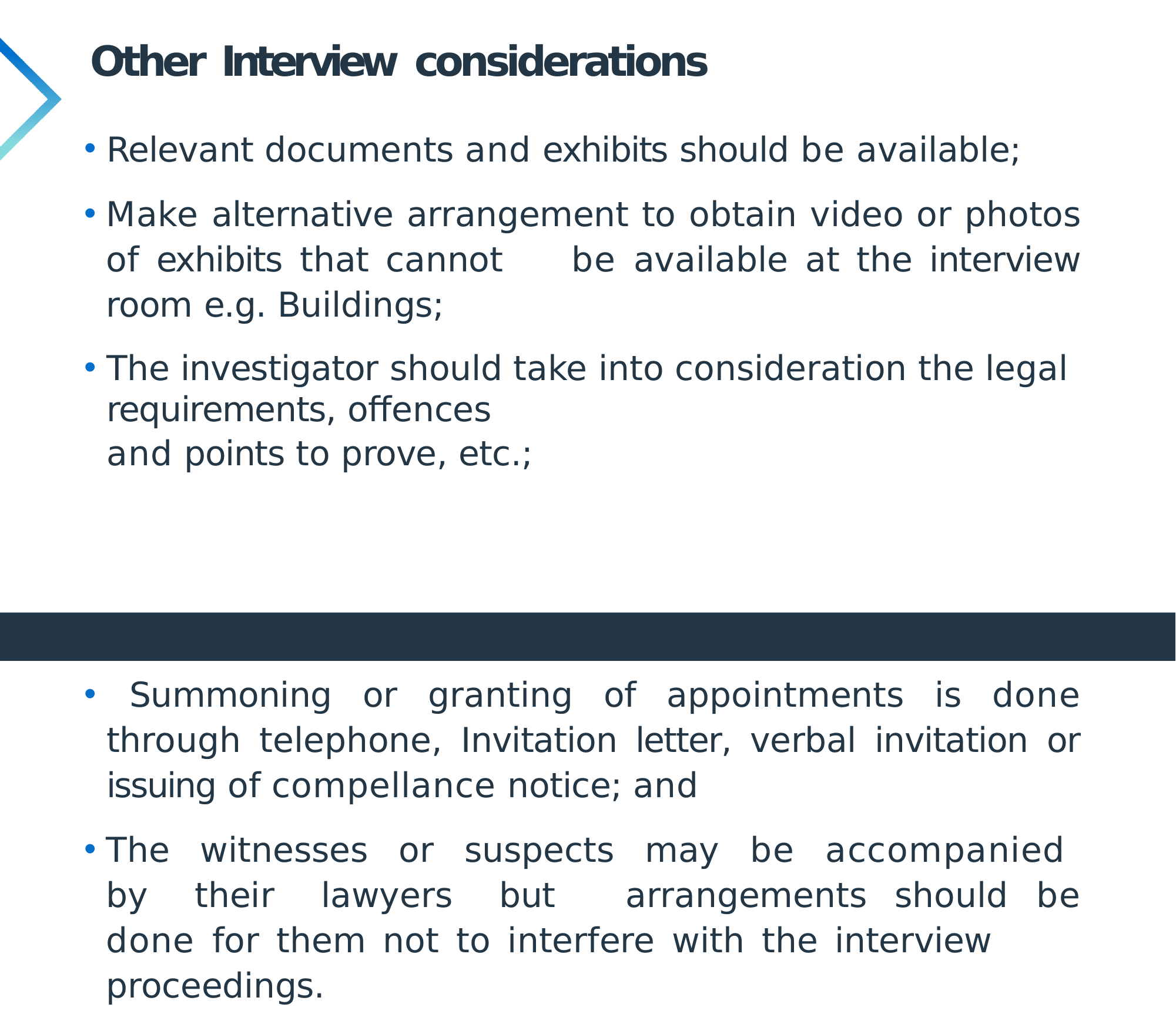

# Other Interview considerations
Relevant documents and exhibits should be available;
Make alternative arrangement to obtain video or photos of exhibits that cannot 	be available at the interview room e.g. Buildings;
The investigator should take into consideration the legal requirements, offences
and points to prove, etc.;

	Summoning or granting of appointments is done through telephone, Invitation letter, verbal invitation or issuing of compellance notice; and
The  witnesses  or  suspects  may  be  accompanied  by  their  lawyers  but 	arrangements should be done for them not to interfere with the interview 	proceedings.